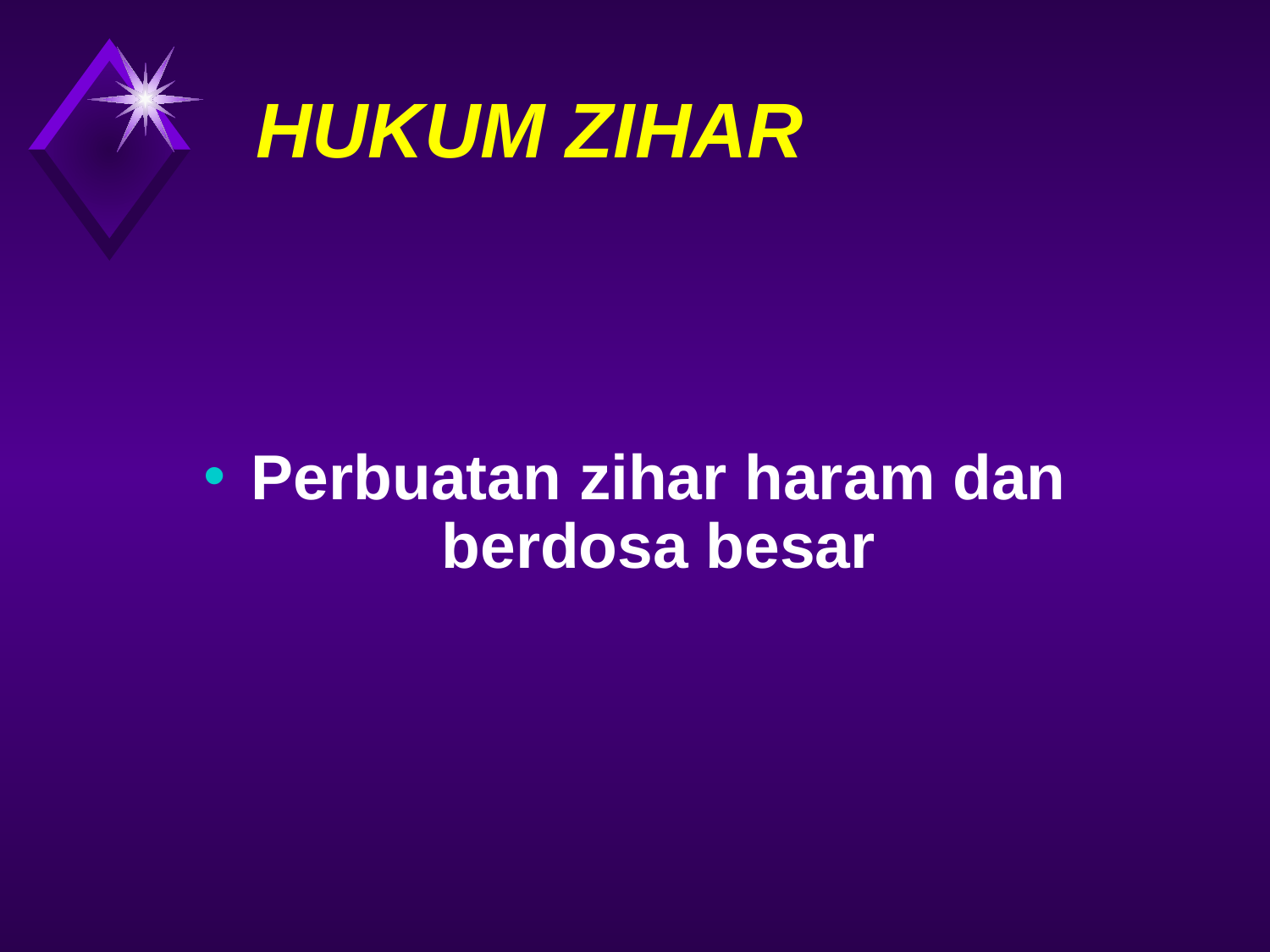

# HUKUM ZIHAR
Perbuatan zihar haram dan berdosa besar